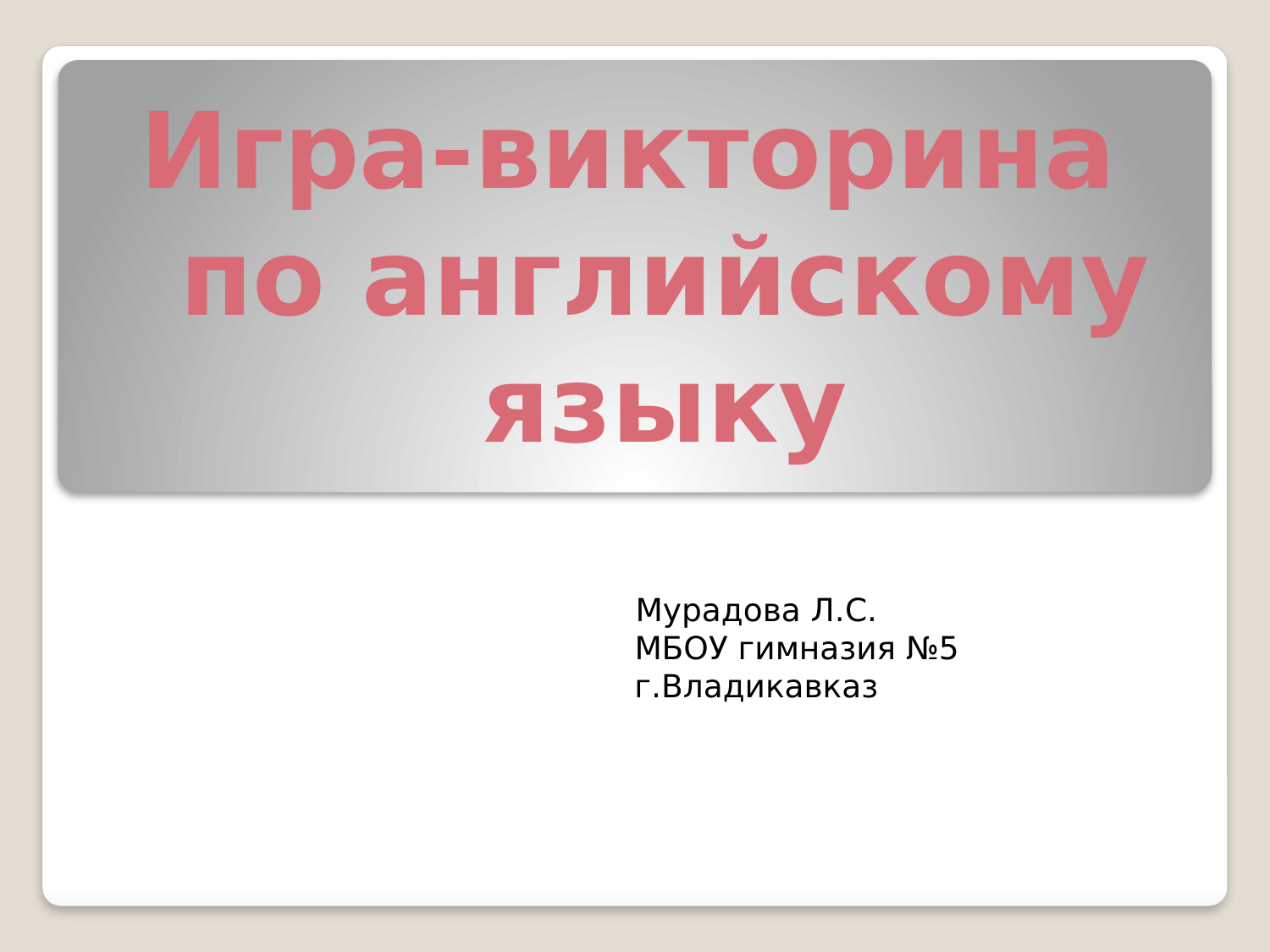

Игра-викторина
по английскому языку

                  Мурадова Л.С.
                          МБОУ гимназия №5
                  г.Владикавказ